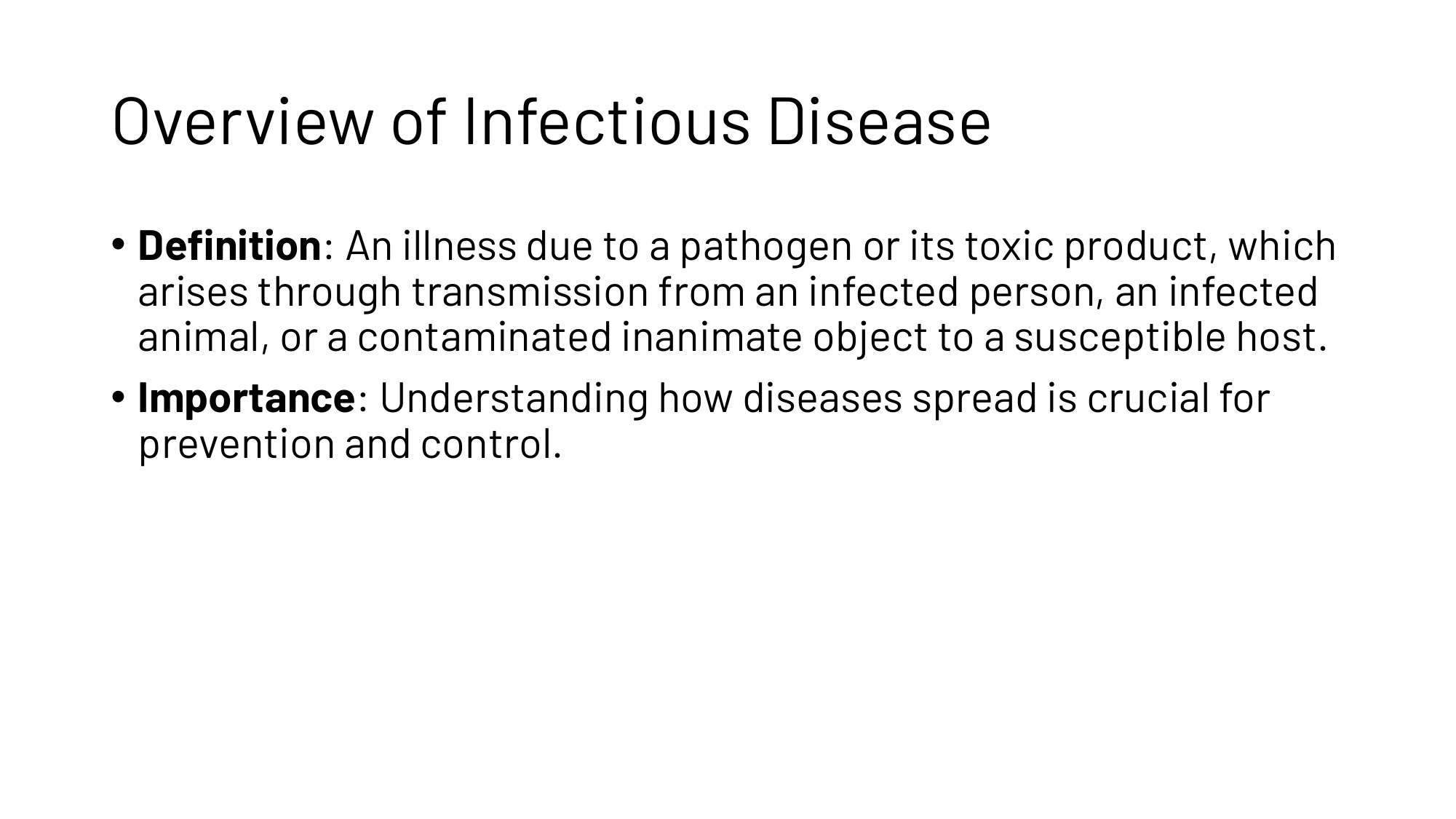

# Overview of Infectious Disease
Definition: An illness due to a pathogen or its toxic product, which arises through transmission from an infected person, an infected animal, or a contaminated inanimate object to a susceptible host.
Importance: Understanding how diseases spread is crucial for prevention and control.